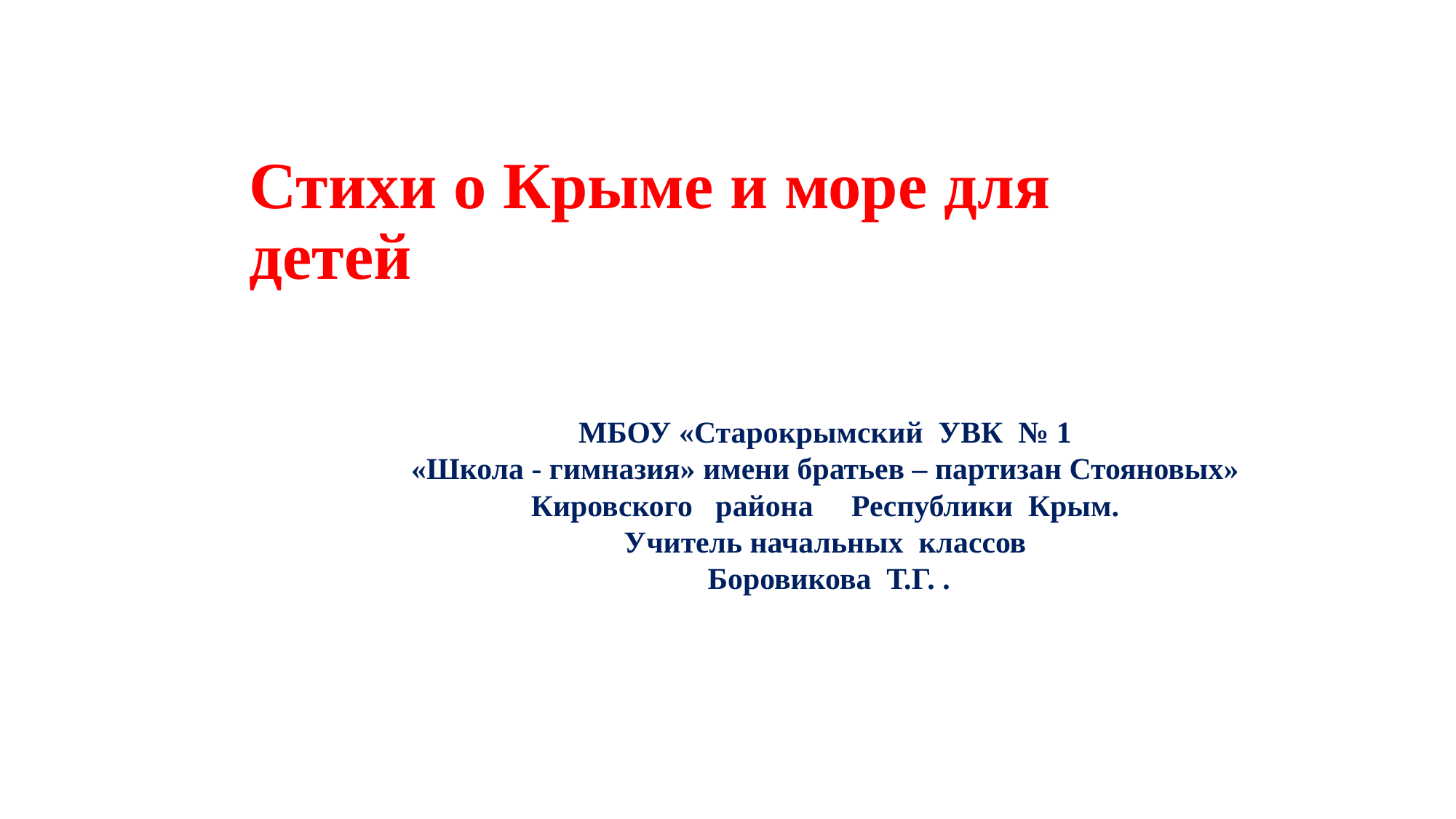

# Стихи о Крыме и море для детей
МБОУ «Старокрымский  УВК  № 1
«Школа - гимназия» имени братьев – партизан Стояновых»
Кировского   района     Республики  Крым.
Учитель начальных  классов
 Боровикова  Т.Г. .